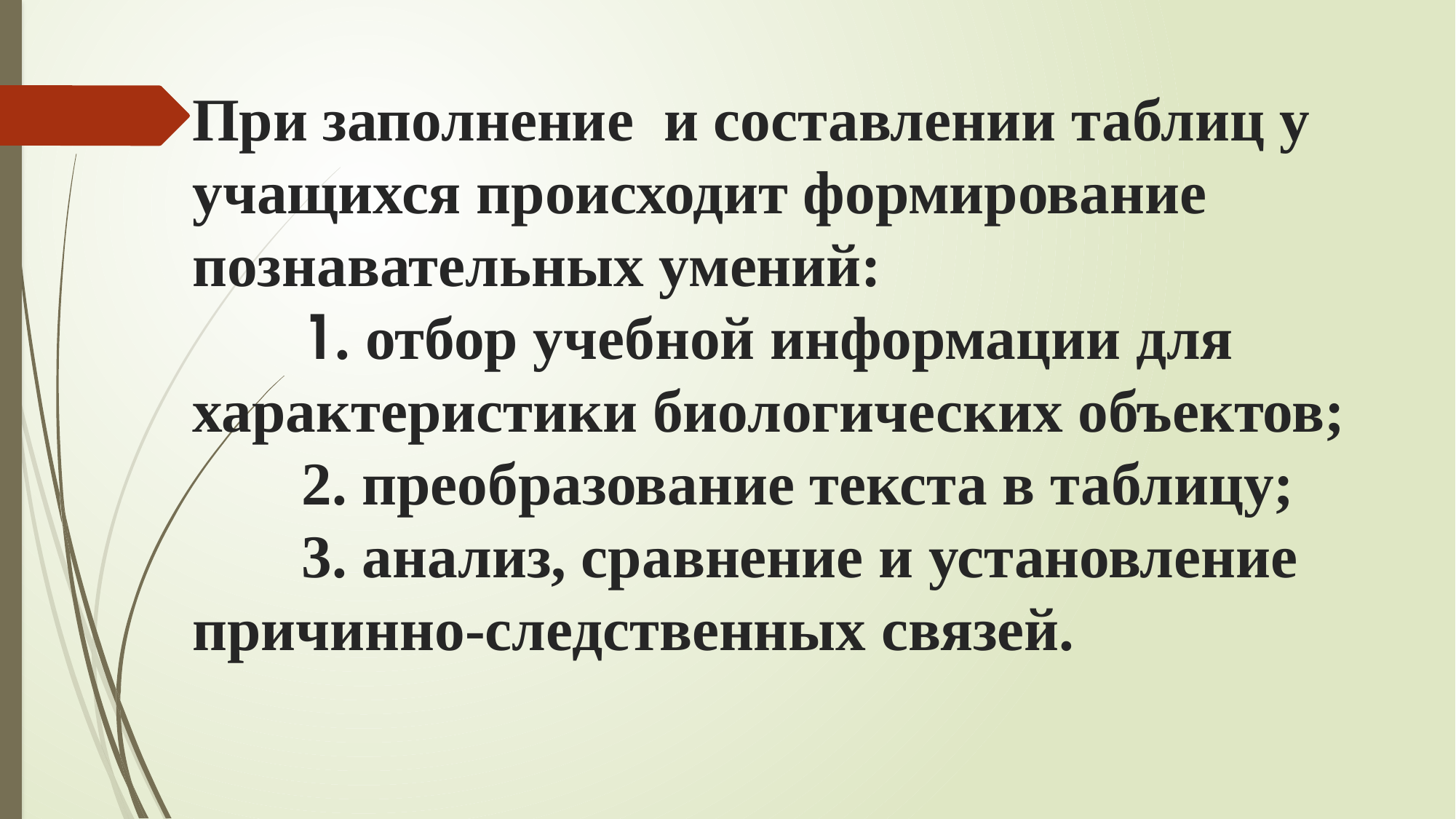

# При заполнение  и составлении таблиц у учащихся происходит формирование познавательных умений: 1. отбор учебной информации для характеристики биологических объектов; 2. преобразование текста в таблицу; 3. анализ, сравнение и установление причинно-следственных связей.